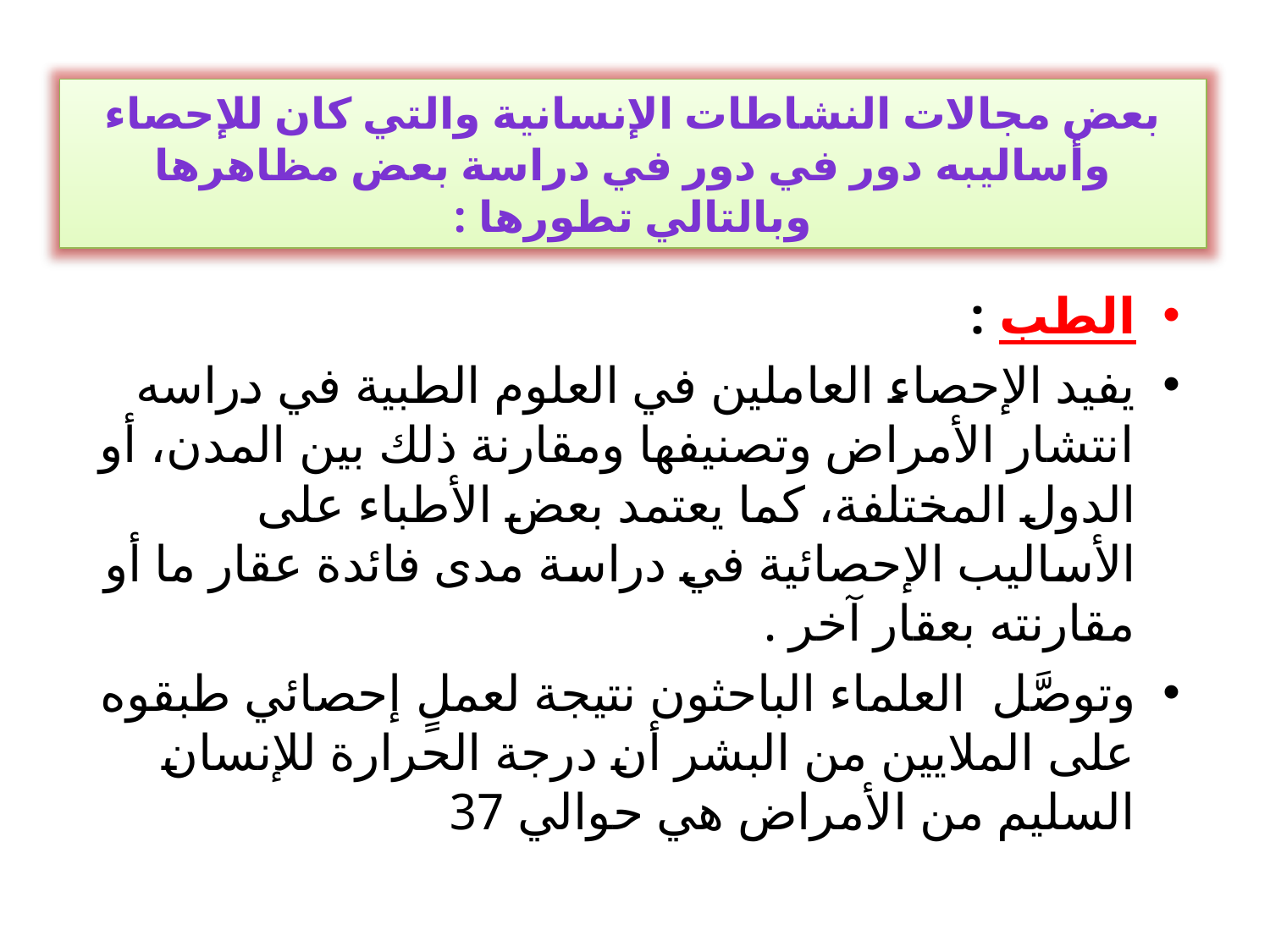

#
بعض مجالات النشاطات الإنسانية والتي كان للإحصاء
وأساليبه دور في دور في دراسة بعض مظاهرها وبالتالي تطورها :
الطب :
يفيد الإحصاء العاملين في العلوم الطبية في دراسه انتشار الأمراض وتصنيفها ومقارنة ذلك بين المدن، أو الدول المختلفة، كما يعتمد بعض الأطباء على الأساليب الإحصائية في دراسة مدى فائدة عقار ما أو مقارنته بعقار آخر .
وتوصَّل  العلماء الباحثون نتيجة لعملٍ إحصائي طبقوه على الملايين من البشر أن درجة الحرارة للإنسان السليم من الأمراض هي حوالي 37